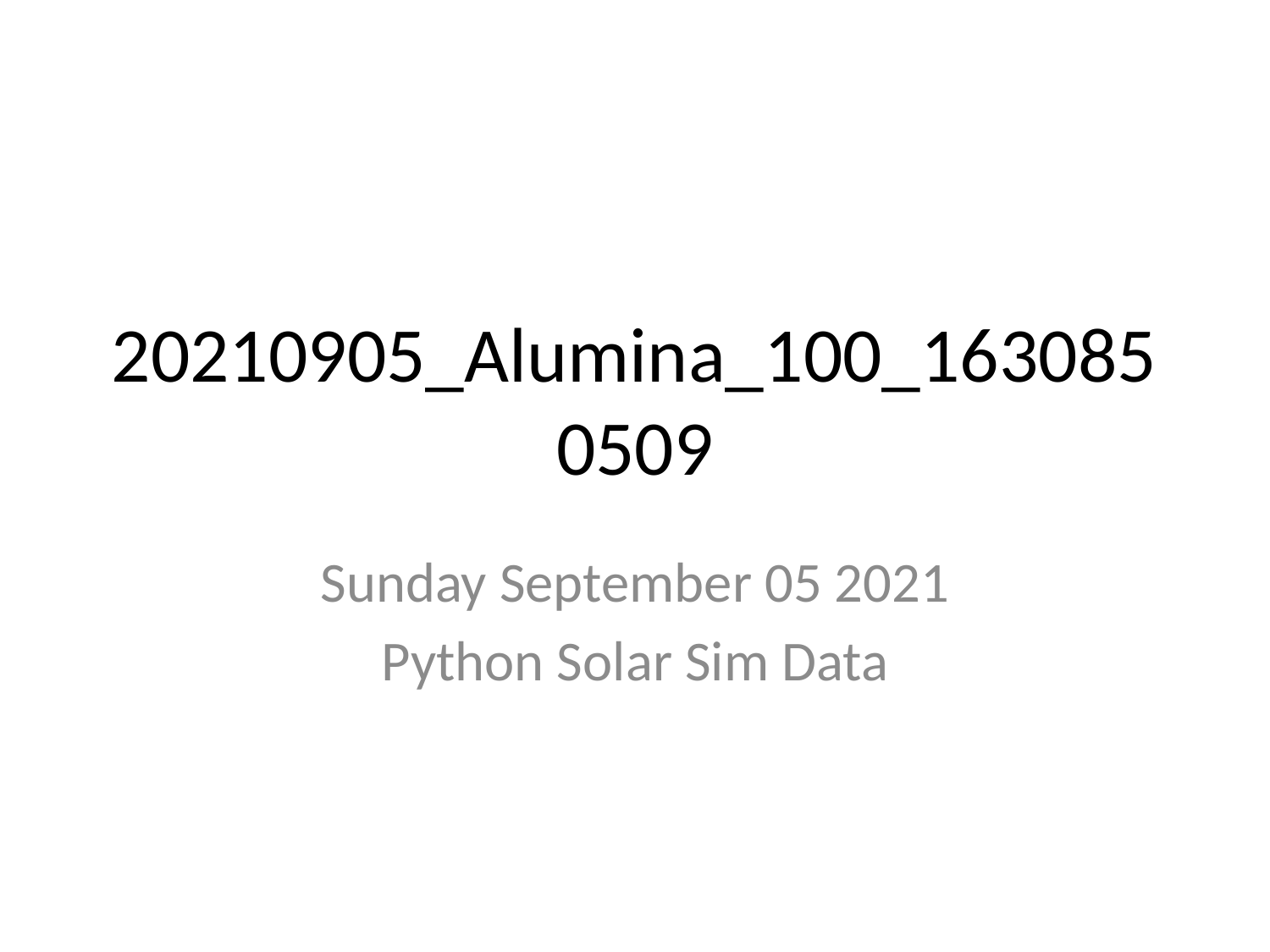

# 20210905_Alumina_100_1630850509
Sunday September 05 2021
Python Solar Sim Data